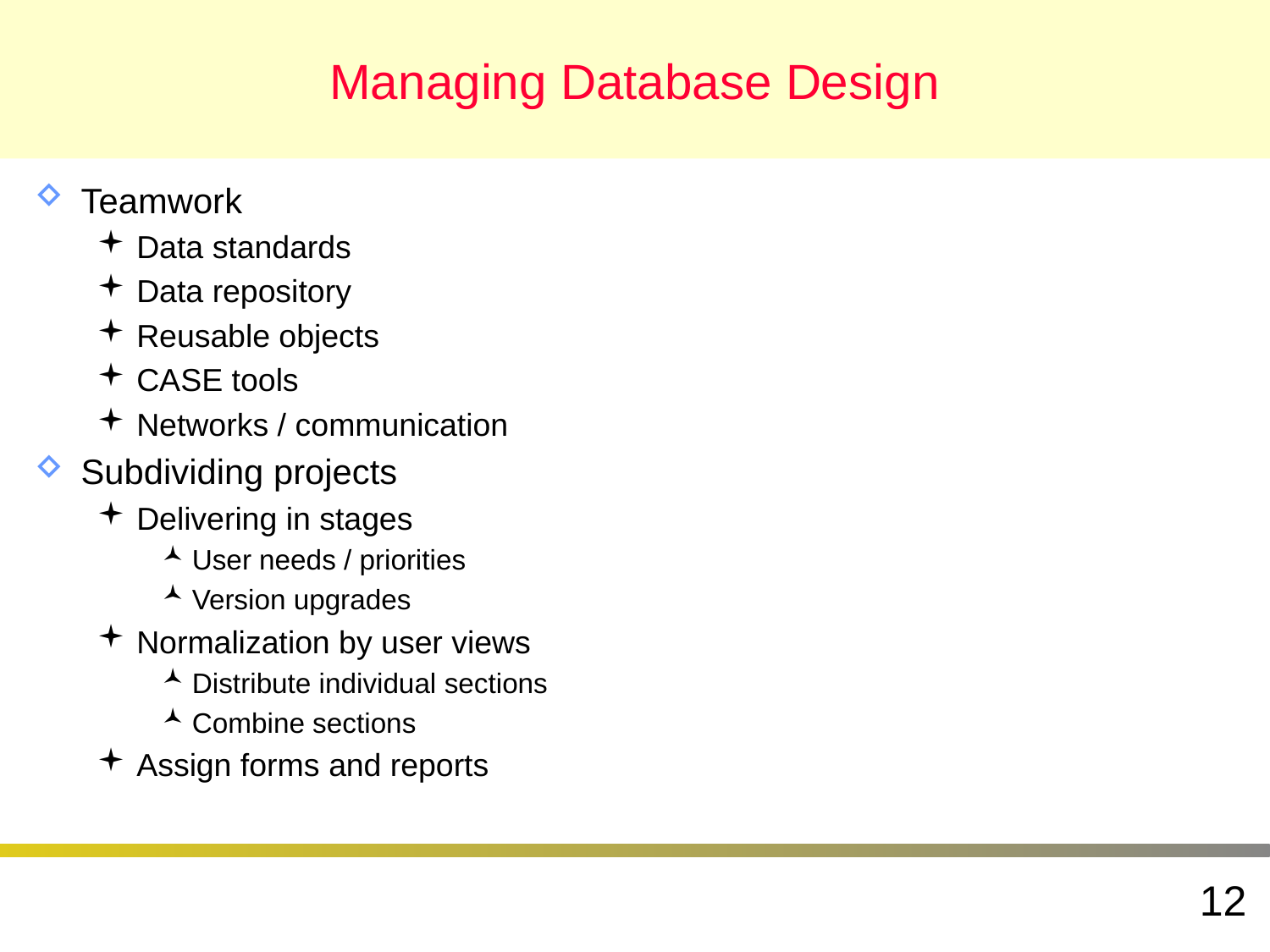

# Managing Database Design
Teamwork
Data standards
Data repository
Reusable objects
CASE tools
Networks / communication
Subdividing projects
Delivering in stages
User needs / priorities
Version upgrades
Normalization by user views
Distribute individual sections
Combine sections
Assign forms and reports
12